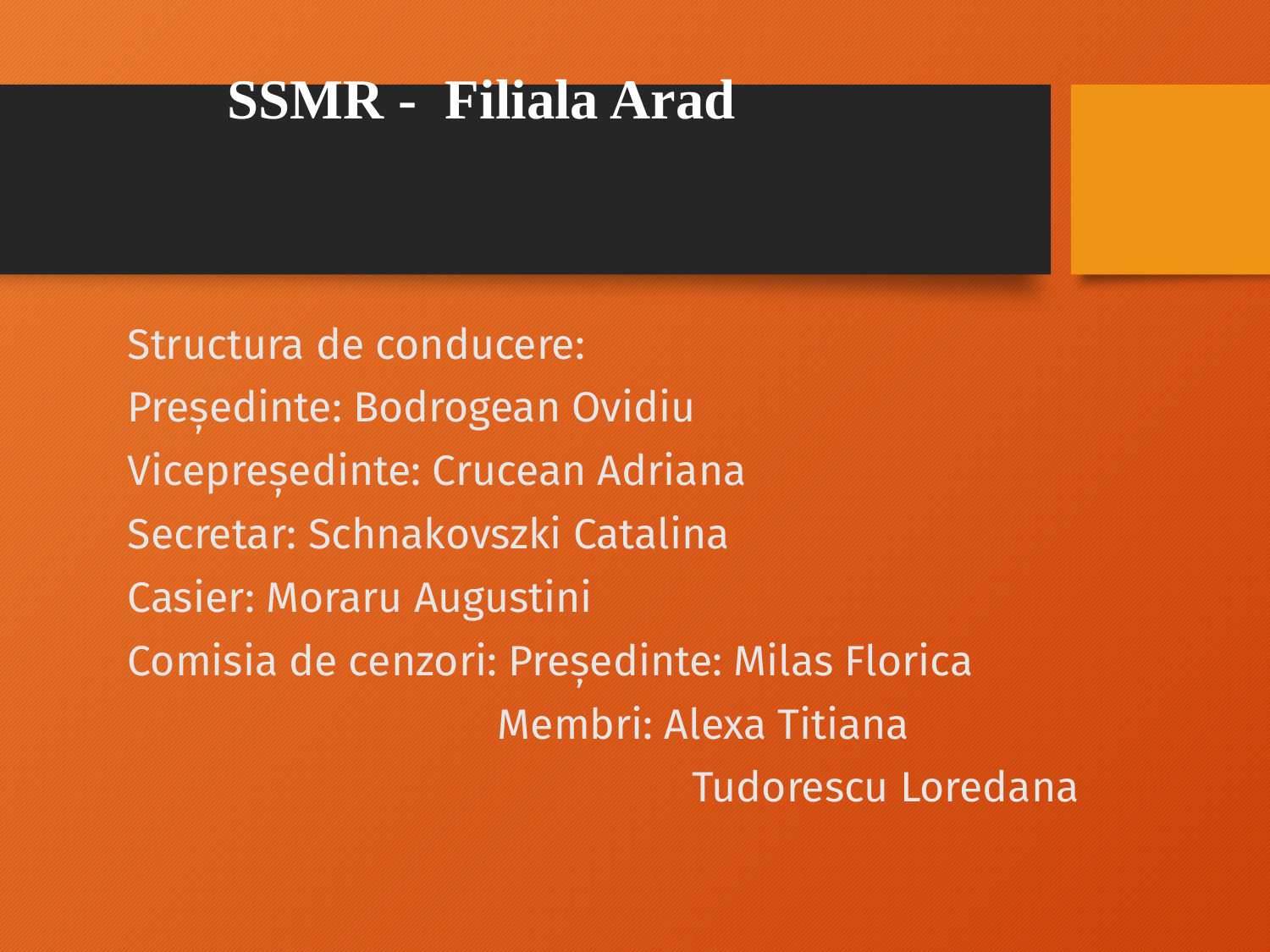

SSMR -  Filiala Arad
Structura de conducere:
Președinte: Bodrogean Ovidiu
Vicepreședinte: Crucean Adriana
Secretar: Schnakovszki Catalina
Casier: Moraru Augustini
Comisia de cenzori: Președinte: Milas Florica
                                 Membri: Alexa Titiana
				     Tudorescu Loredana